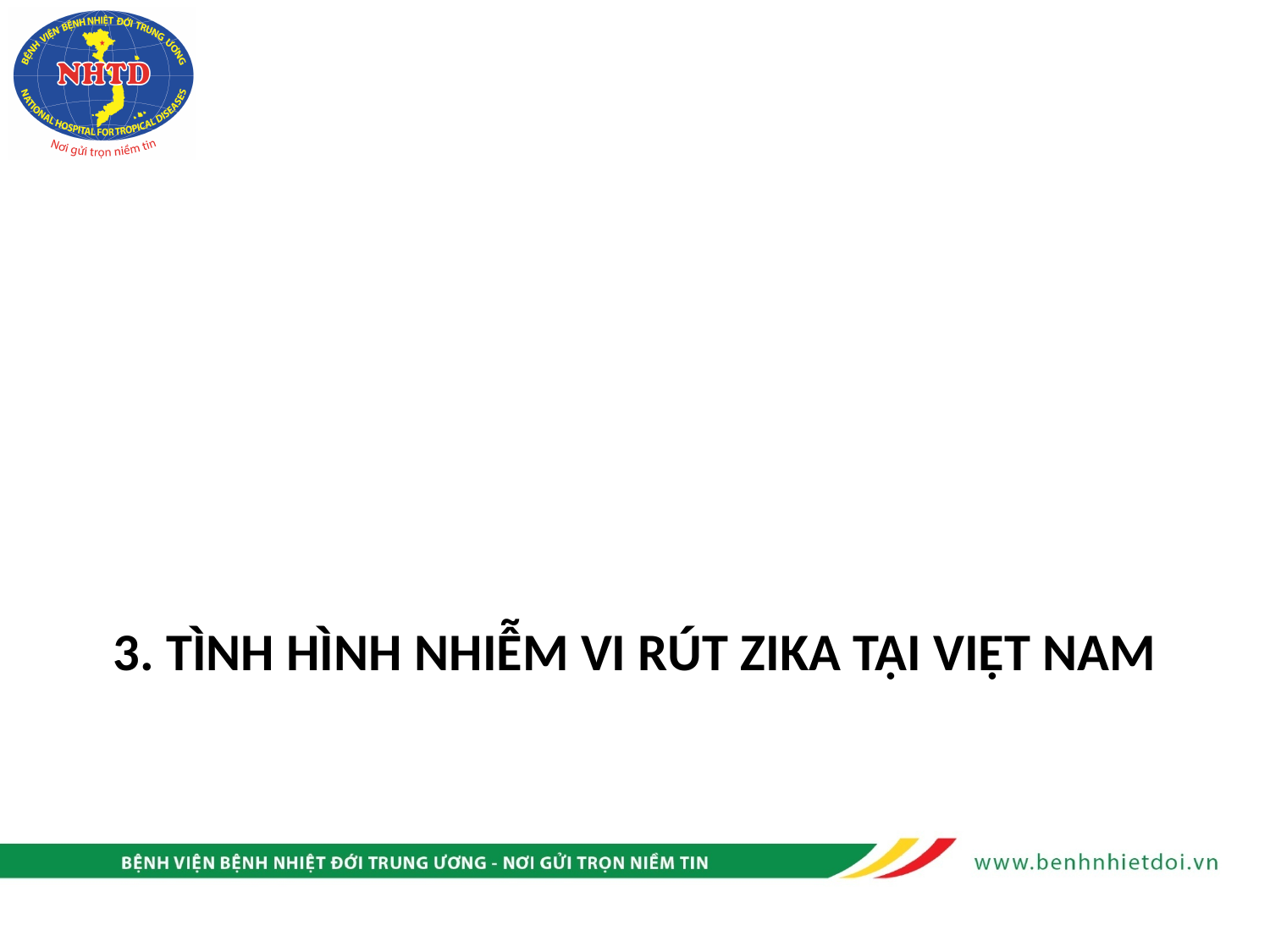

# 3. Tình hình nhiễm vi rút Zika tẠI VIỆT NAM